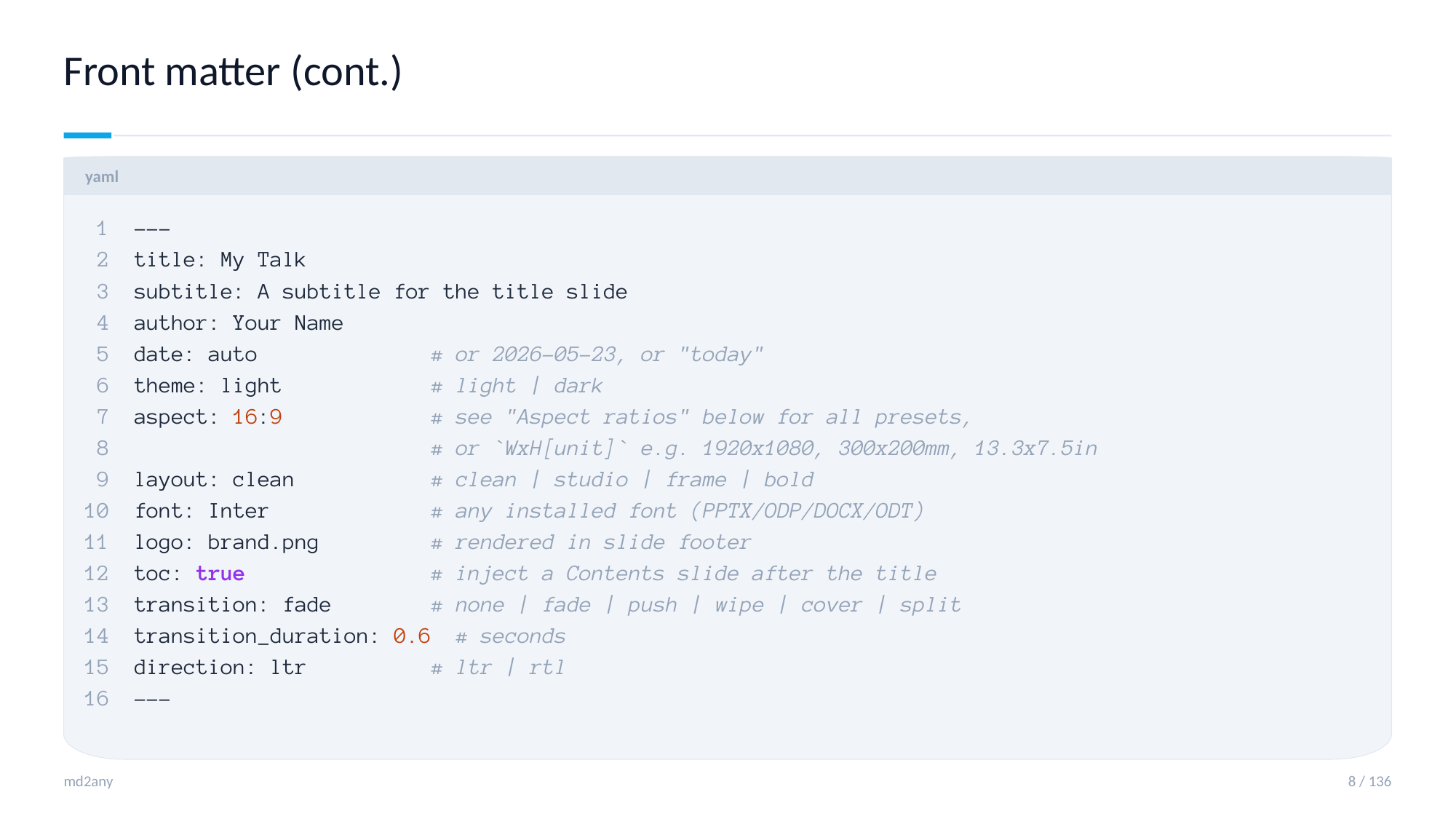

Front matter (cont.)

yaml
 1  ---
 2  title: My Talk
 3  subtitle: A subtitle for the title slide
 4  author: Your Name
 5  date: auto              # or 2026-05-23, or "today"
 6  theme: light            # light | dark
 7  aspect: 16:9            # see "Aspect ratios" below for all presets,
 8                          # or `WxH[unit]` e.g. 1920x1080, 300x200mm, 13.3x7.5in
 9  layout: clean           # clean | studio | frame | bold
10  font: Inter             # any installed font (PPTX/ODP/DOCX/ODT)
11  logo: brand.png         # rendered in slide footer
12  toc: true               # inject a Contents slide after the title
13  transition: fade        # none | fade | push | wipe | cover | split
14  transition_duration: 0.6  # seconds
15  direction: ltr          # ltr | rtl
16  ---
md2any
8 / 136